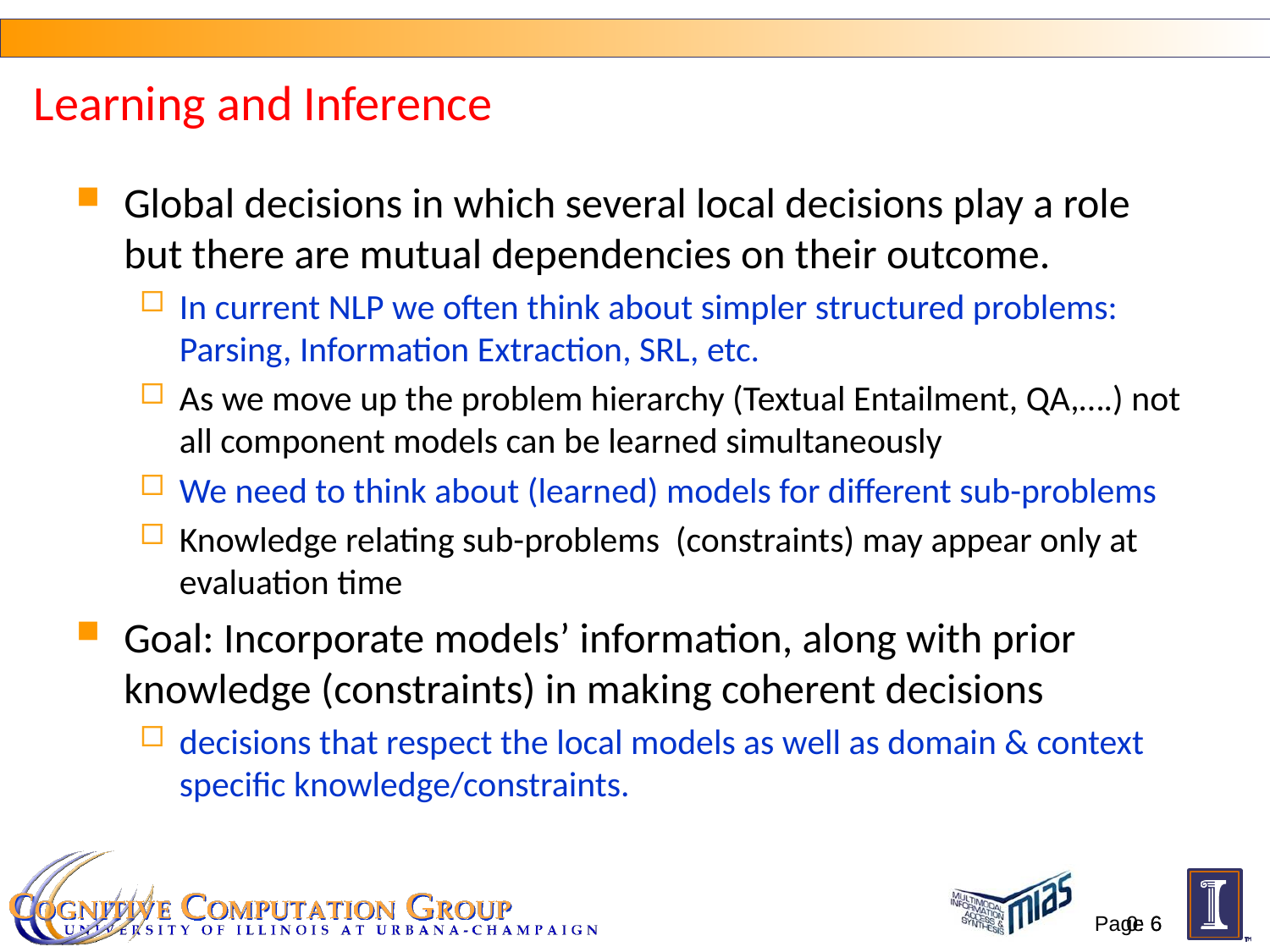

# Learning and Inference
Global decisions in which several local decisions play a role  but there are mutual dependencies on their outcome.
In current NLP we often think about simpler structured problems: Parsing, Information Extraction, SRL, etc.
As we move up the problem hierarchy (Textual Entailment, QA,….) not all component models can be learned simultaneously
We need to think about (learned) models for different sub-problems
Knowledge relating sub-problems  (constraints) may appear only at evaluation time
Goal: Incorporate models’ information, along with prior knowledge (constraints) in making coherent decisions
decisions that respect the local models as well as domain & context specific knowledge/constraints.
0: 6
Page 6